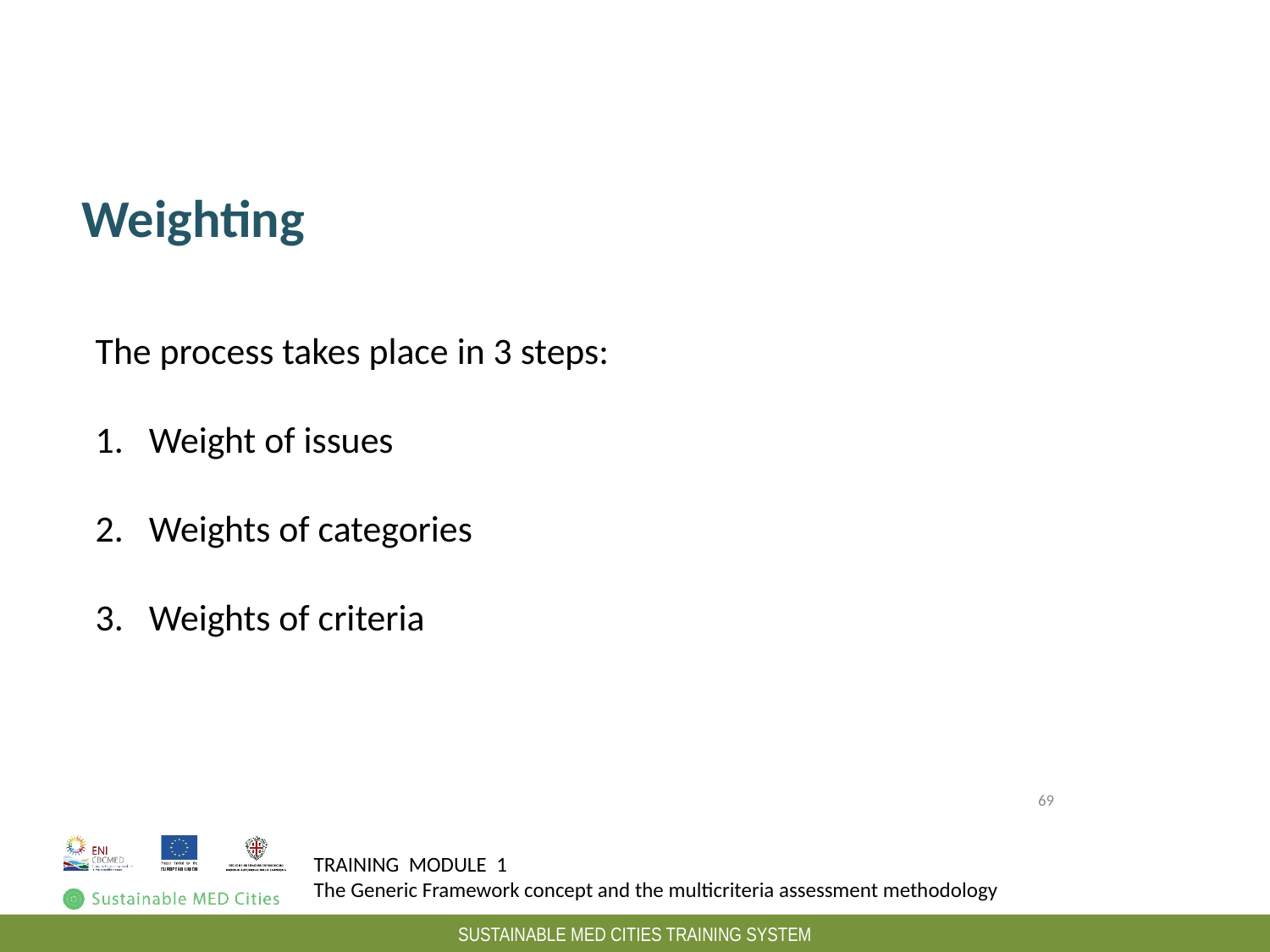

# Weighting
The process takes place in 3 steps:

Weight of issues

Weights of categories

Weights of criteria

69